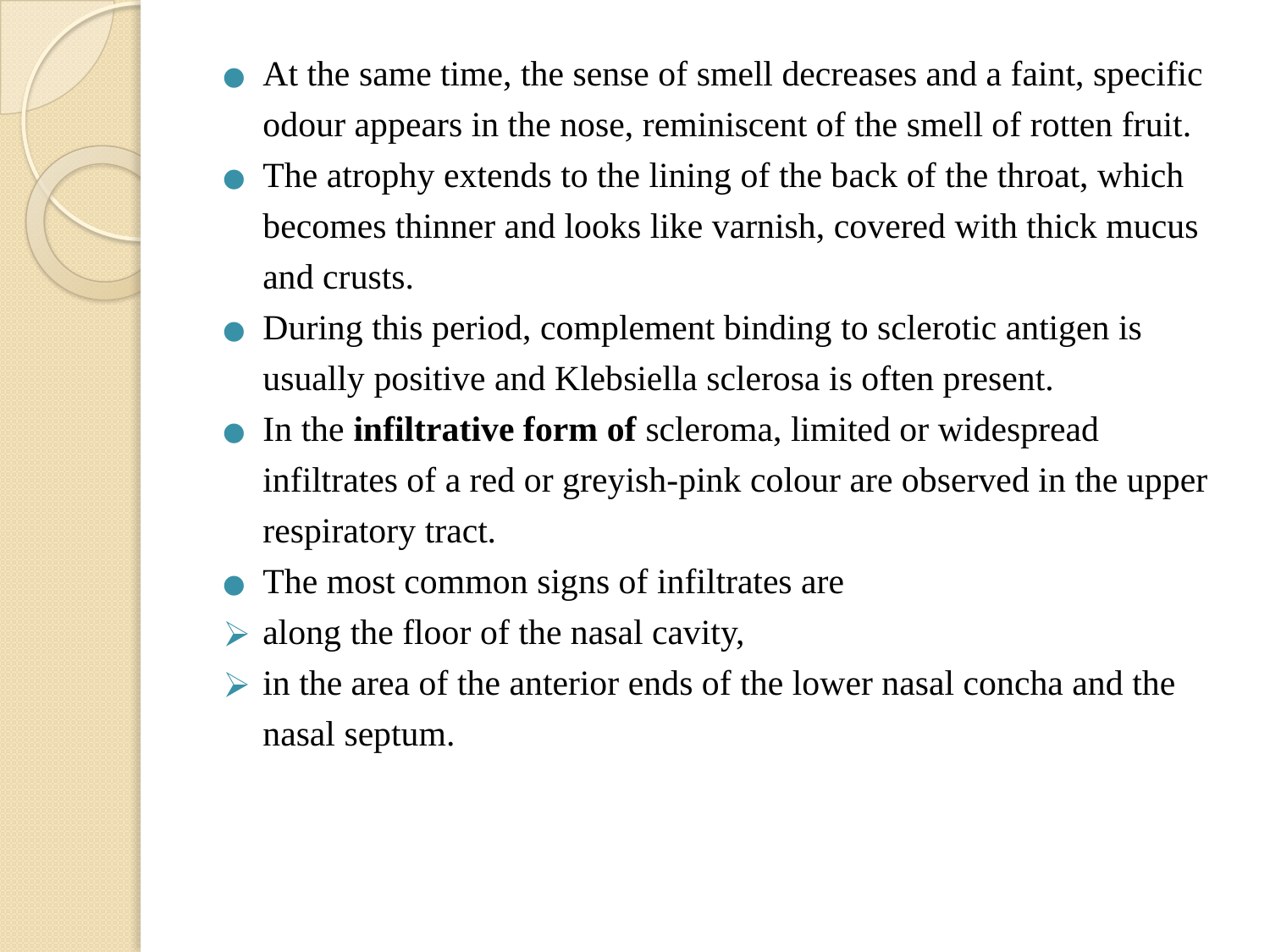

At the same time, the sense of smell decreases and a faint, specific odour appears in the nose, reminiscent of the smell of rotten fruit.
The atrophy extends to the lining of the back of the throat, which becomes thinner and looks like varnish, covered with thick mucus and crusts.
During this period, complement binding to sclerotic antigen is usually positive and Klebsiella sclerosa is often present.
In the infiltrative form of scleroma, limited or widespread infiltrates of a red or greyish-pink colour are observed in the upper respiratory tract.
The most common signs of infiltrates are
along the floor of the nasal cavity,
in the area of the anterior ends of the lower nasal concha and the nasal septum.
#